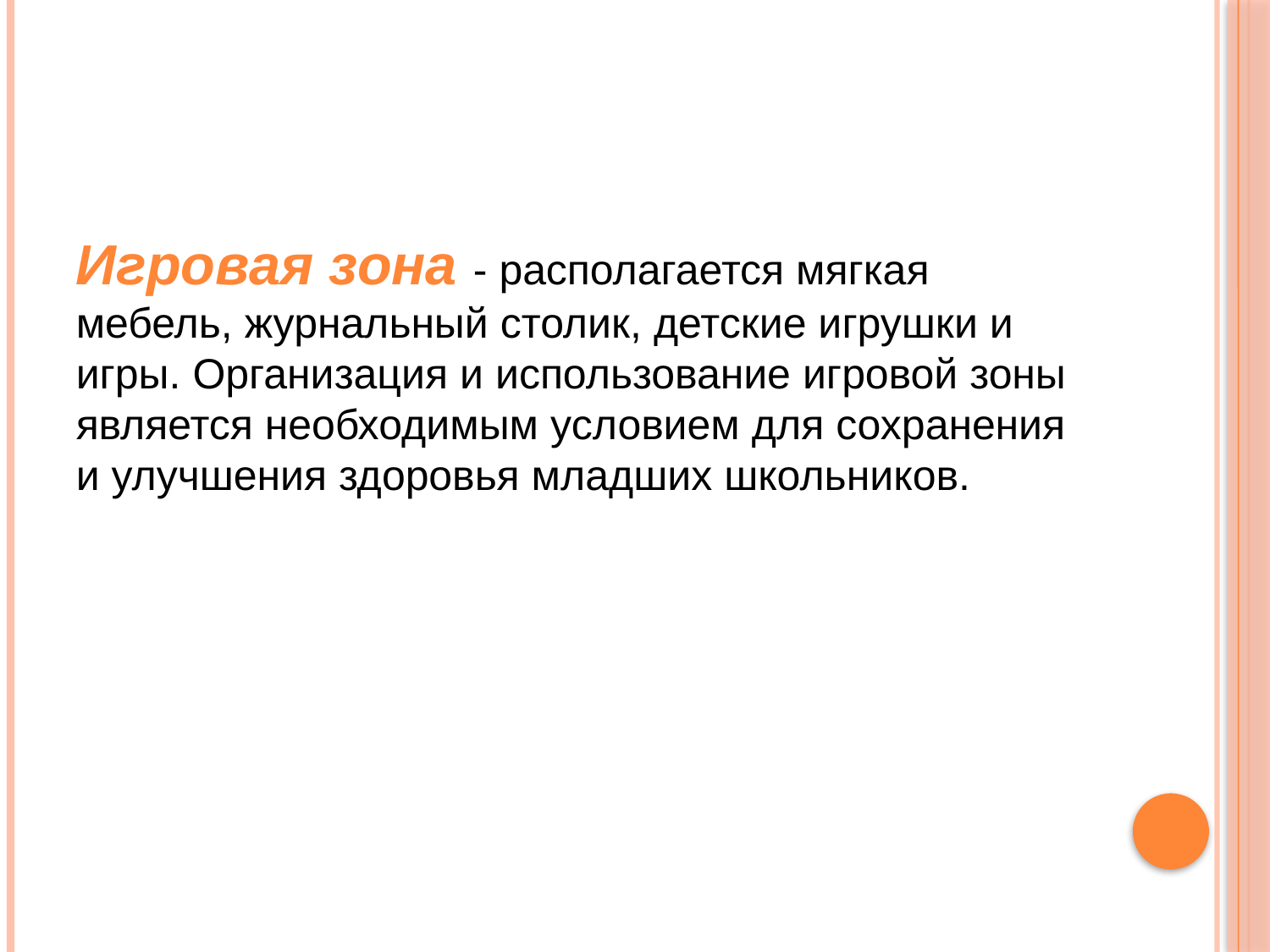

#
Игровая зона - располагается мягкая мебель, журнальный столик, детские игрушки и игры. Организация и использование игровой зоны является необходимым условием для сохранения и улучшения здоровья младших школьников.